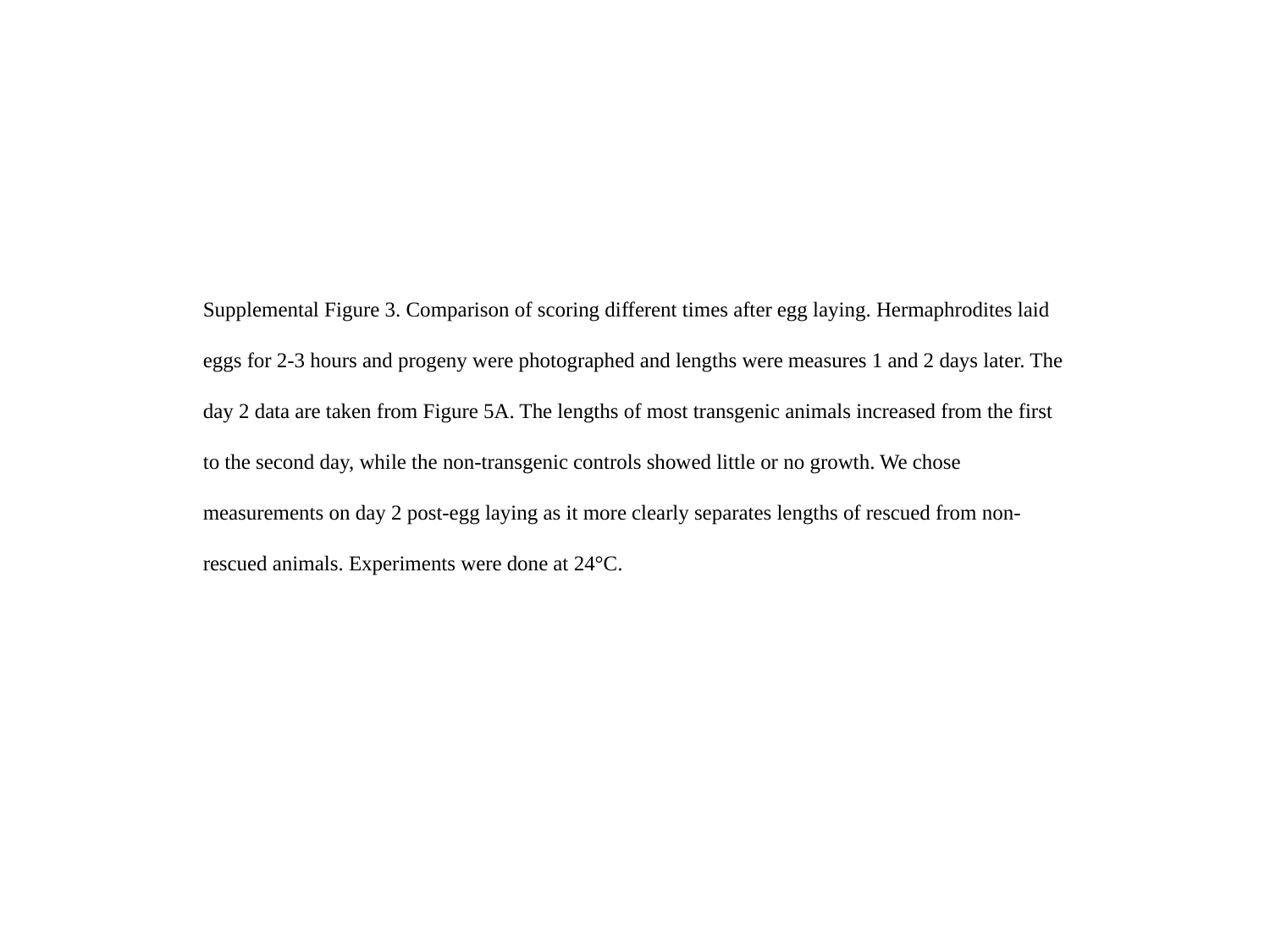

Supplemental Figure 3. Comparison of scoring different times after egg laying. Hermaphrodites laid eggs for 2-3 hours and progeny were photographed and lengths were measures 1 and 2 days later. The day 2 data are taken from Figure 5A. The lengths of most transgenic animals increased from the first to the second day, while the non-transgenic controls showed little or no growth. We chose measurements on day 2 post-egg laying as it more clearly separates lengths of rescued from non-rescued animals. Experiments were done at 24°C.